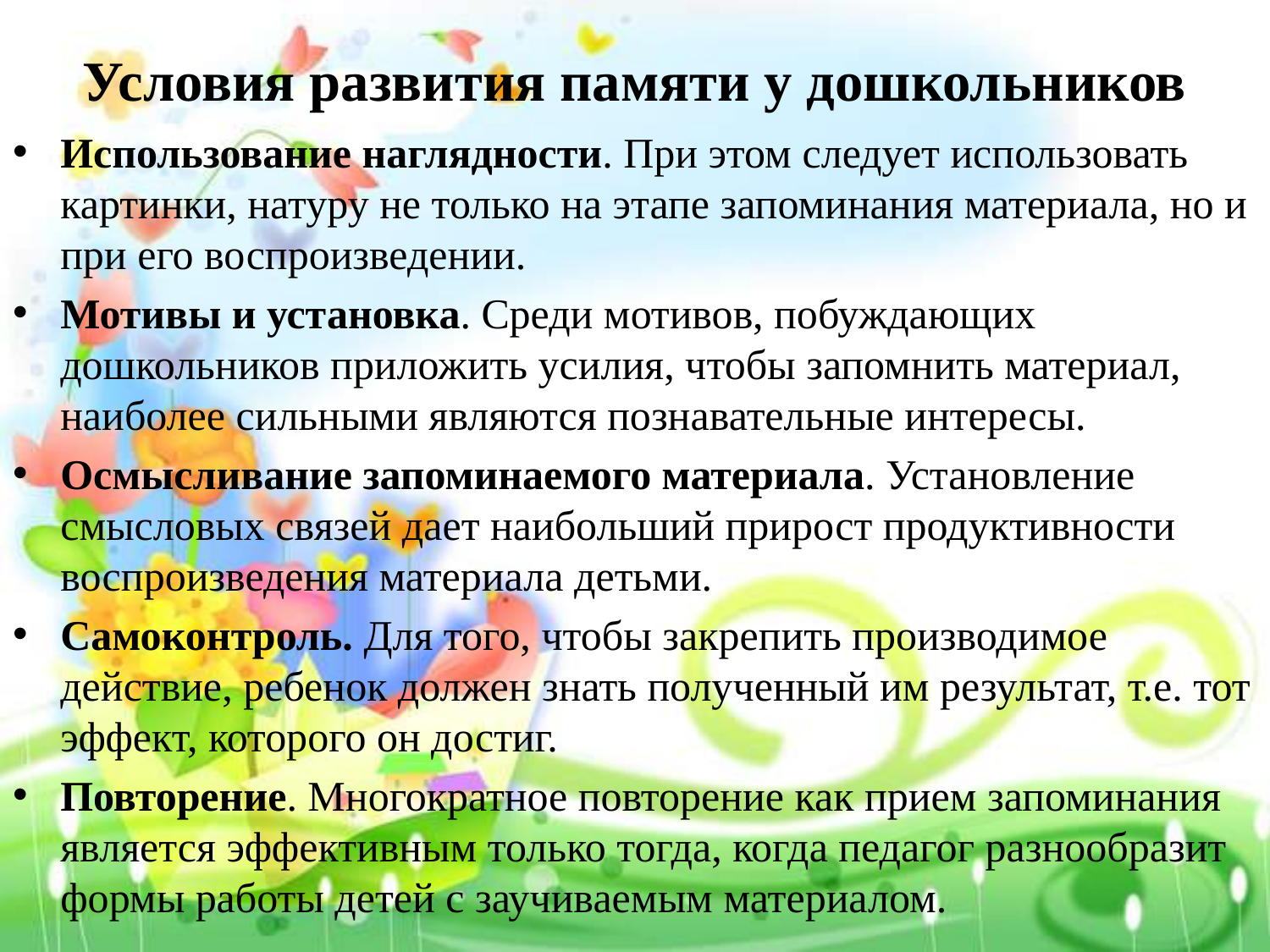

# Условия развития памяти у дошкольников
Использование наглядности. При этом следует использовать картинки, натуру не только на этапе запоминания материала, но и при его воспроизведении.
Мотивы и установка. Среди мотивов, побуждающих дошкольников приложить усилия, чтобы запомнить материал, наиболее сильными являются познавательные интересы.
Осмысливание запоминаемого материала. Установление смысловых связей дает наибольший прирост продуктивности воспроизведения материала детьми.
Самоконтроль. Для того, чтобы закрепить производимое действие, ребенок должен знать полученный им результат, т.е. тот эффект, которого он достиг.
Повторение. Многократное повторение как прием запоминания является эффективным только тогда, когда педагог разнообразит формы работы детей с заучиваемым материалом.